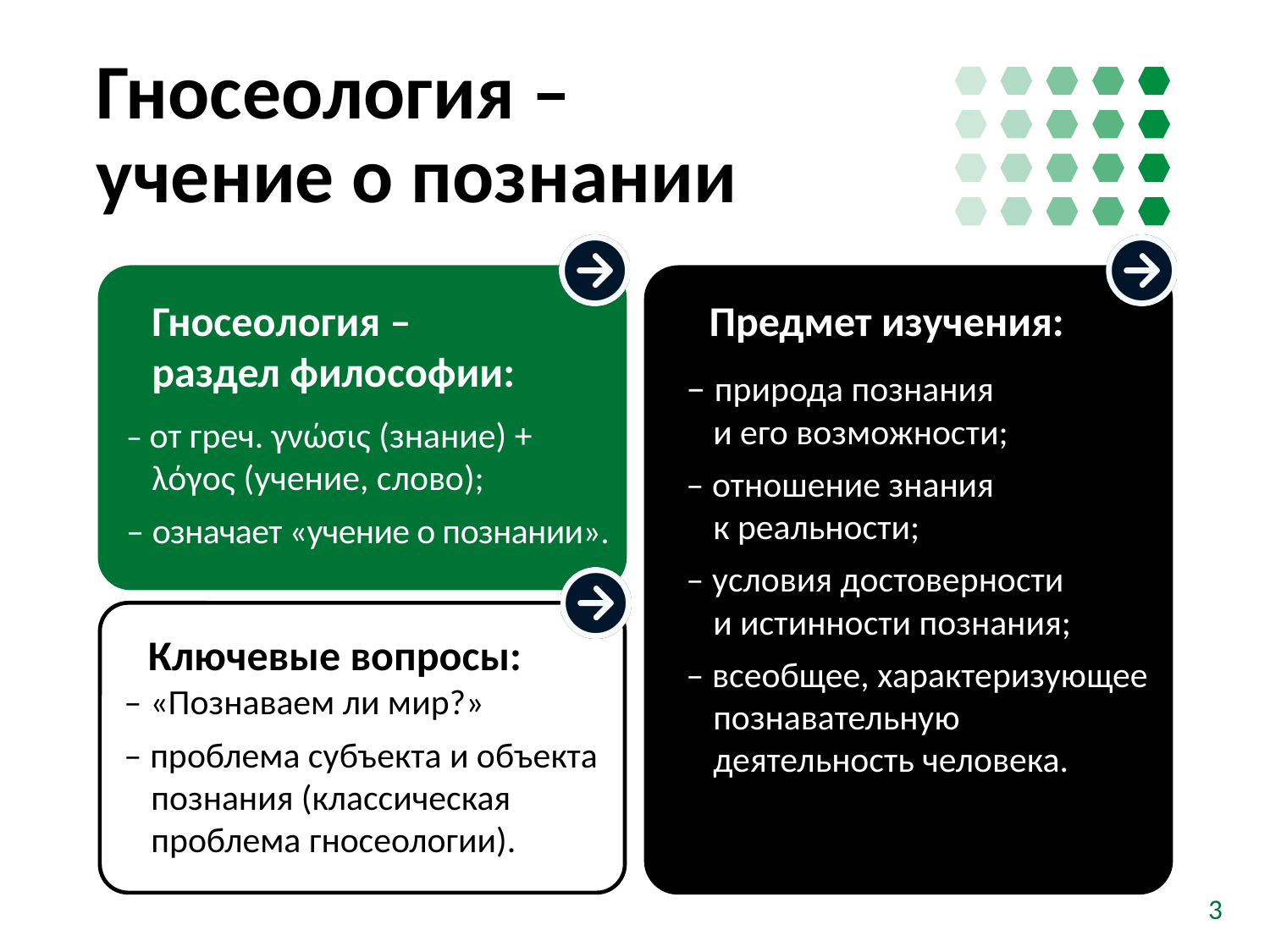

# Гносеология – учение о познании

Предмет изучения:
‒ природа познания
и его возможности;
‒ отношение знания
к реальности;
‒ условия достоверности
и истинности познания;
‒ всеобщее, характеризующее познавательную деятельность человека.
Гносеология –
раздел философии:
‒ от греч. γνώσις (знание) + λόγος (учение, слово);
‒ означает «учение о познании».

Ключевые вопросы:
‒ «Познаваем ли мир?»
‒ проблема субъекта и объекта познания (классическая проблема гносеологии).
3